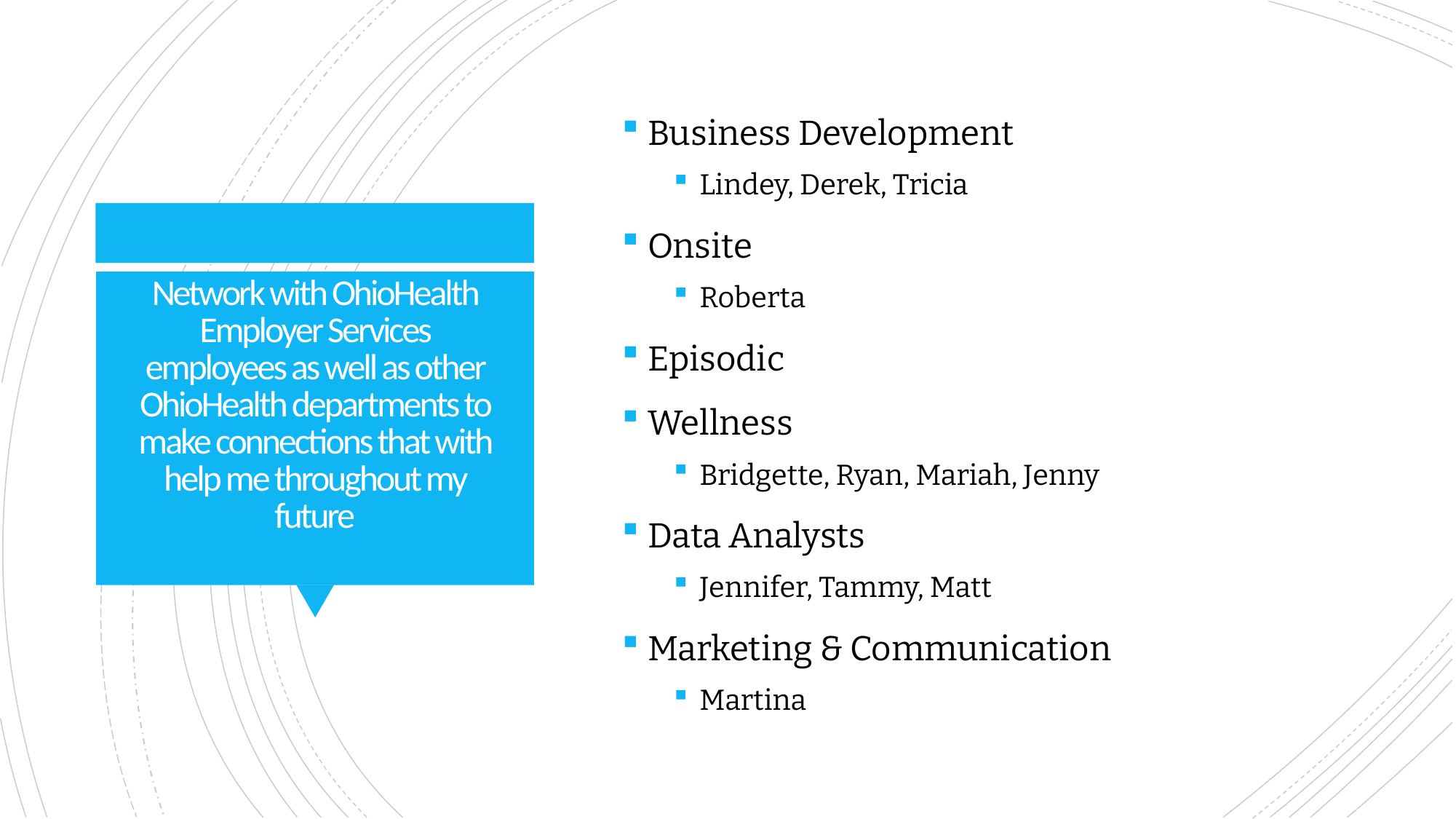

Business Development
Lindey, Derek, Tricia
Onsite
Roberta
Episodic
Wellness
Bridgette, Ryan, Mariah, Jenny
Data Analysts
Jennifer, Tammy, Matt
Marketing & Communication
Martina
# Network with OhioHealth Employer Services employees as well as other OhioHealth departments to make connections that with help me throughout my future